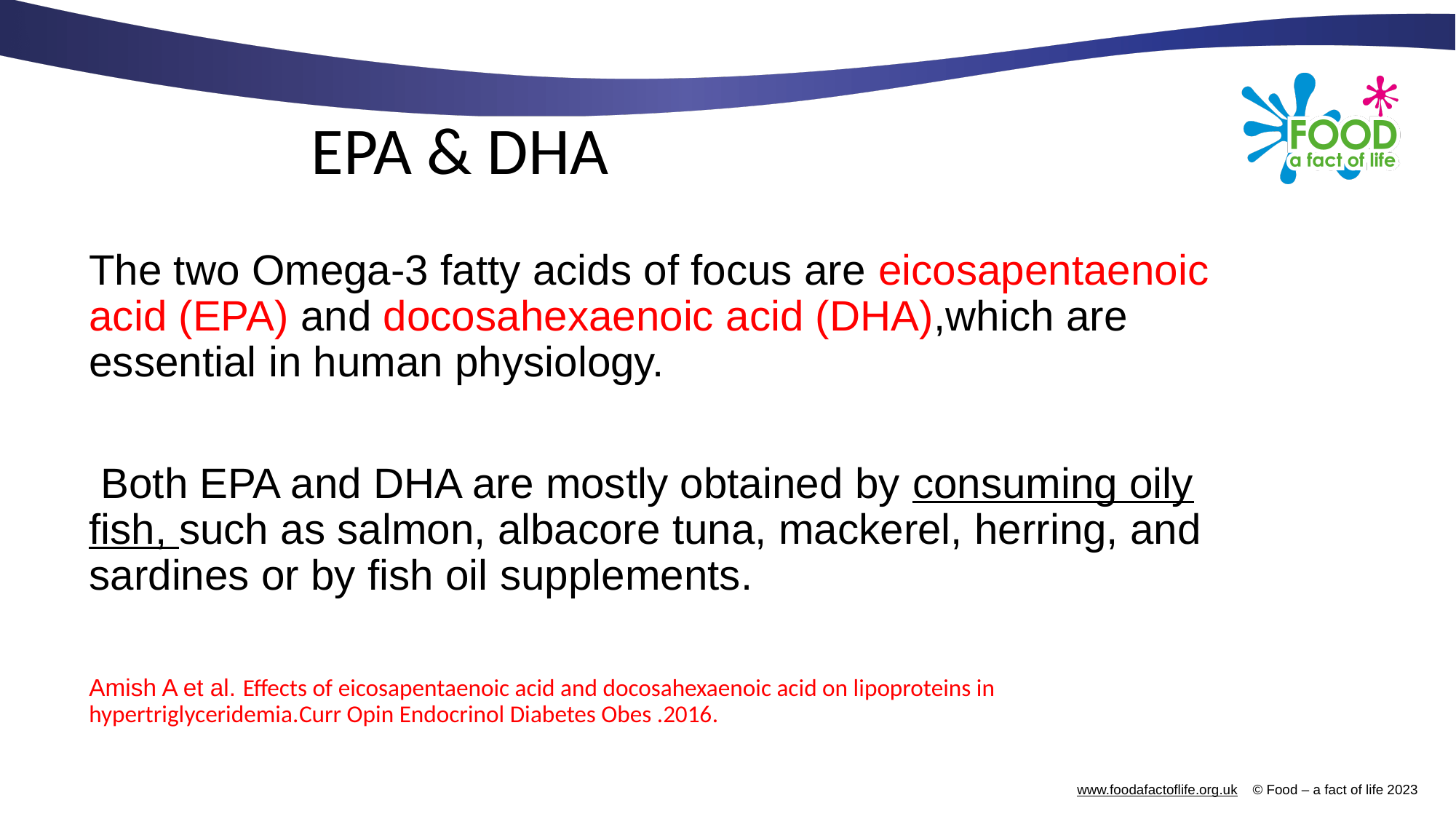

# EPA & DHA
The two Omega-3 fatty acids of focus are eicosapentaenoic acid (EPA) and docosahexaenoic acid (DHA),which are essential in human physiology.

 Both EPA and DHA are mostly obtained by consuming oily fish, such as salmon, albacore tuna, mackerel, herring, and sardines or by fish oil supplements.

Amish A et al. Effects of eicosapentaenoic acid and docosahexaenoic acid on lipoproteins in hypertriglyceridemia.Curr Opin Endocrinol Diabetes Obes .2016.